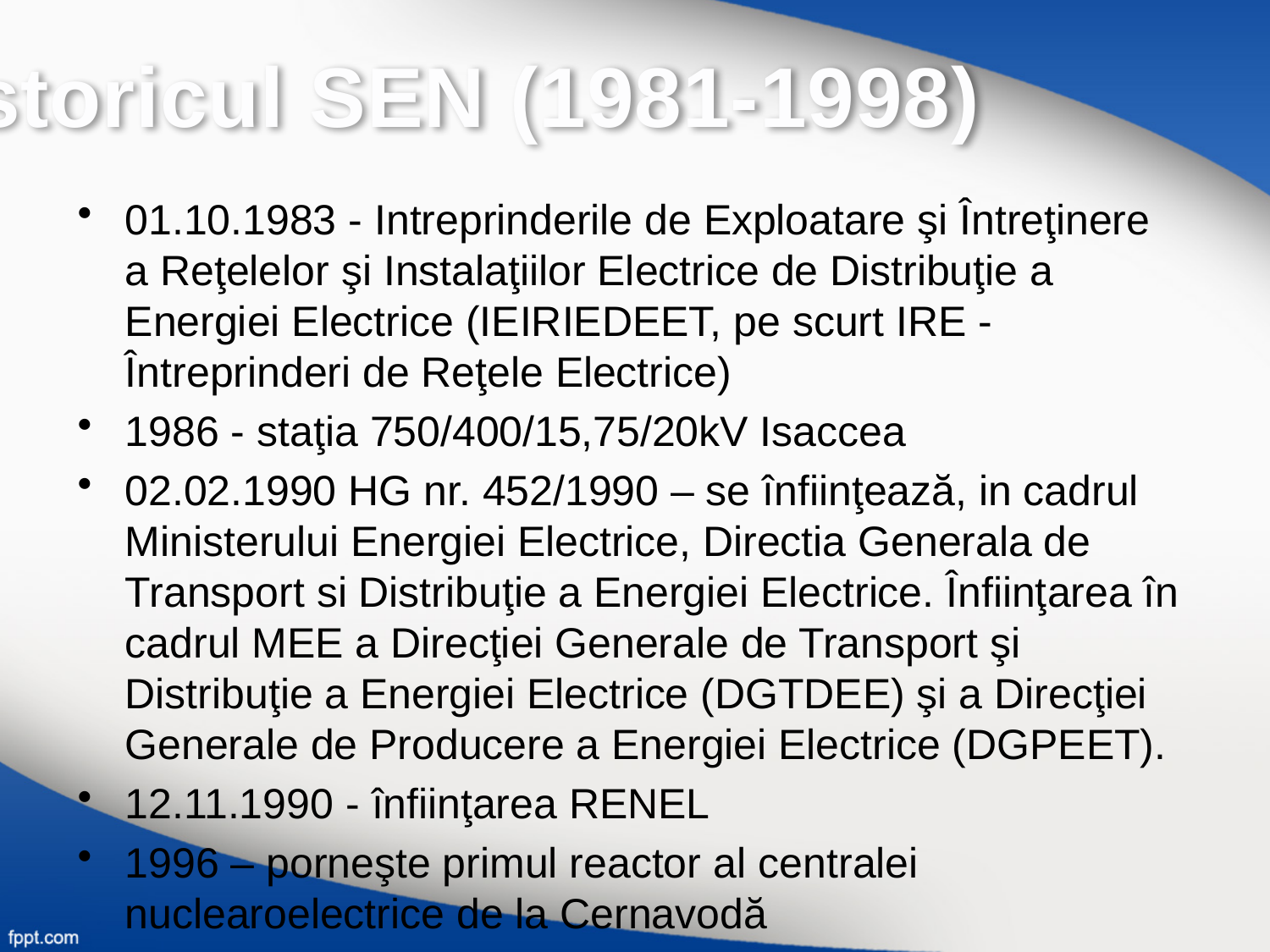

Istoricul SEN (1981-1998)
01.10.1983 - Intreprinderile de Exploatare şi Întreţinere a Reţelelor şi Instalaţiilor Electrice de Distribuţie a Energiei Electrice (IEIRIEDEET, pe scurt IRE - Întreprinderi de Reţele Electrice)
1986 - staţia 750/400/15,75/20kV Isaccea
02.02.1990 HG nr. 452/1990 – se înfiinţează, in cadrul Ministerului Energiei Electrice, Directia Generala de Transport si Distribuţie a Energiei Electrice. Înfiinţarea în cadrul MEE a Direcţiei Generale de Transport şi Distribuţie a Energiei Electrice (DGTDEE) şi a Direcţiei Generale de Producere a Energiei Electrice (DGPEET).
12.11.1990 - înfiinţarea RENEL
1996 – porneşte primul reactor al centralei nuclearoelectrice de la Cernavodă